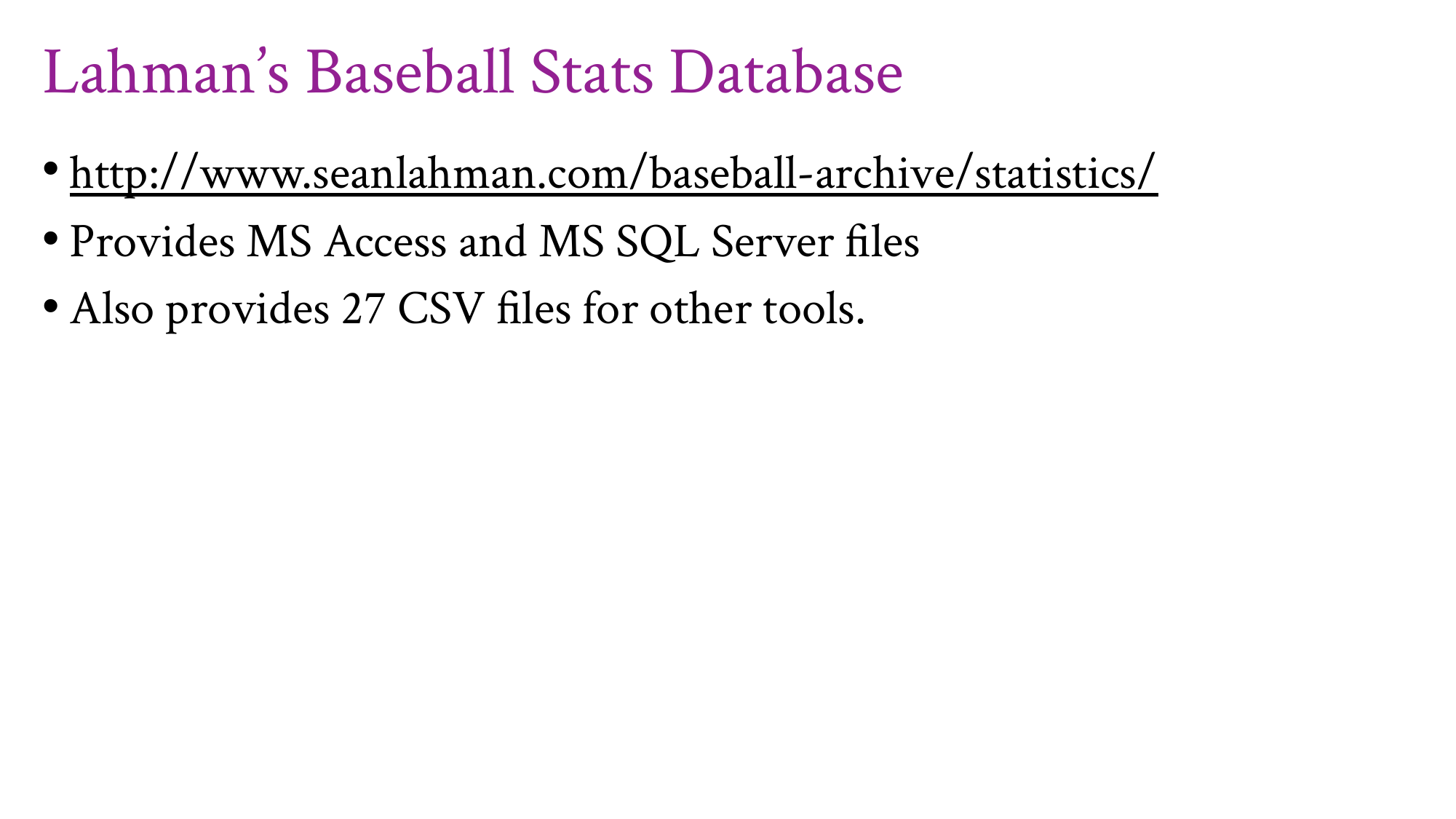

# Lahman’s Baseball Stats Database
http://www.seanlahman.com/baseball-archive/statistics/
Provides MS Access and MS SQL Server files
Also provides 27 CSV files for other tools.